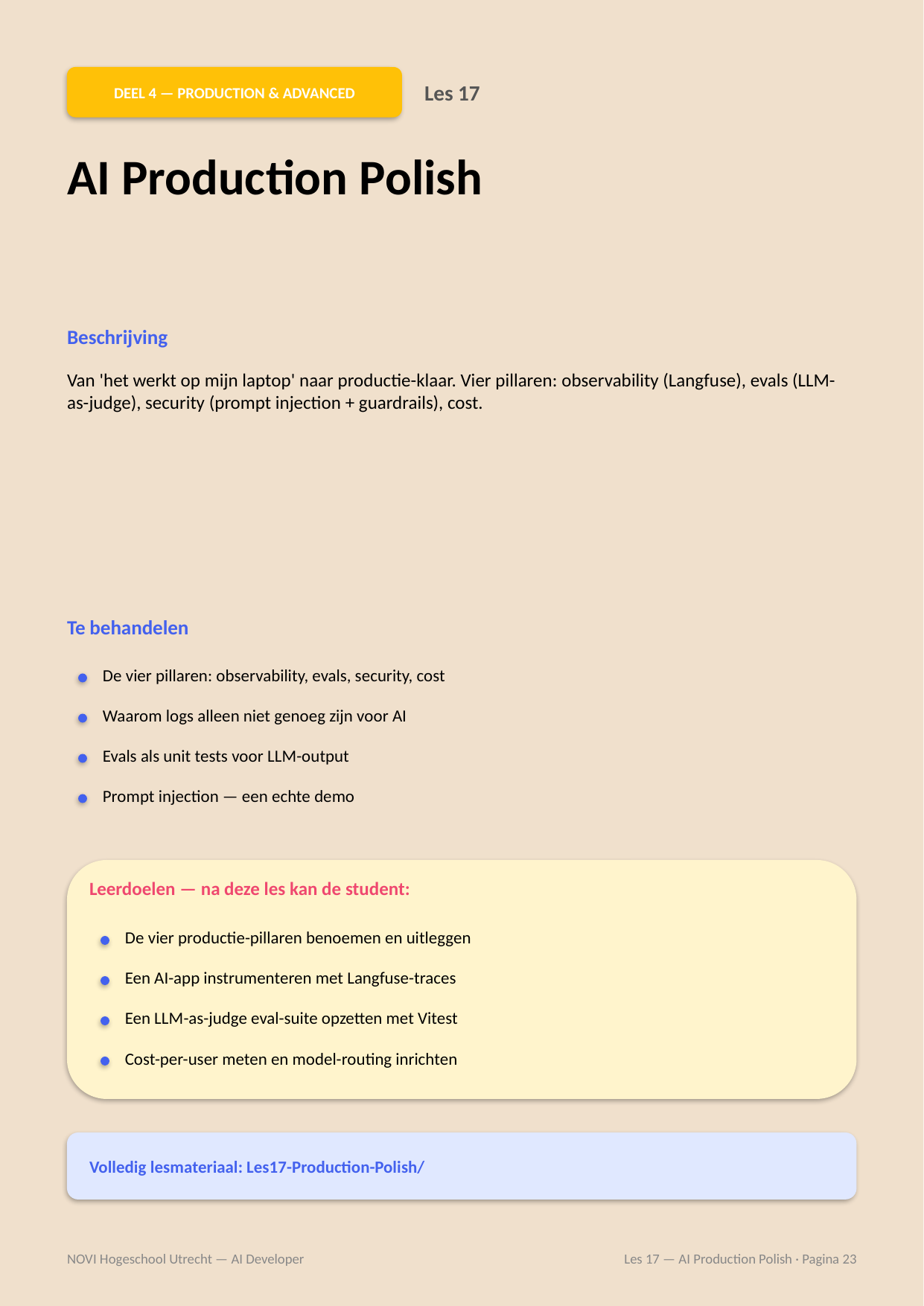

DEEL 4 — PRODUCTION & ADVANCED
Les 17
AI Production Polish
Beschrijving
Van 'het werkt op mijn laptop' naar productie-klaar. Vier pillaren: observability (Langfuse), evals (LLM-as-judge), security (prompt injection + guardrails), cost.
Te behandelen
De vier pillaren: observability, evals, security, cost

Waarom logs alleen niet genoeg zijn voor AI

Evals als unit tests voor LLM-output

Prompt injection — een echte demo

Leerdoelen — na deze les kan de student:
De vier productie-pillaren benoemen en uitleggen

Een AI-app instrumenteren met Langfuse-traces

Een LLM-as-judge eval-suite opzetten met Vitest

Cost-per-user meten en model-routing inrichten

Volledig lesmateriaal: Les17-Production-Polish/
NOVI Hogeschool Utrecht — AI Developer
Les 17 — AI Production Polish · Pagina 23